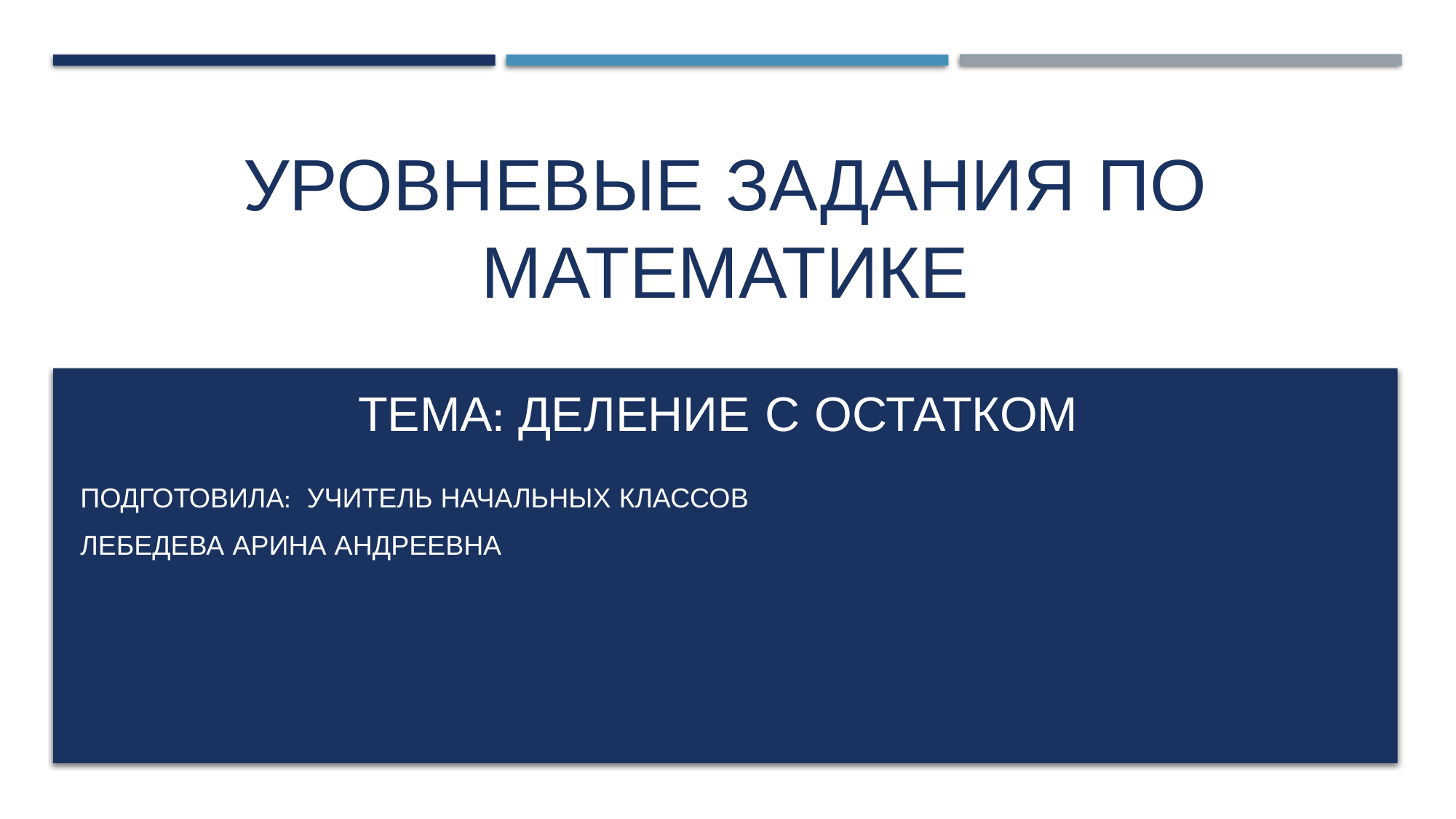

# Уровневые задания по математике
Тема: Деление с остатком
Подготовила:  учитель начальных классов
Лебедева Арина Андреевна